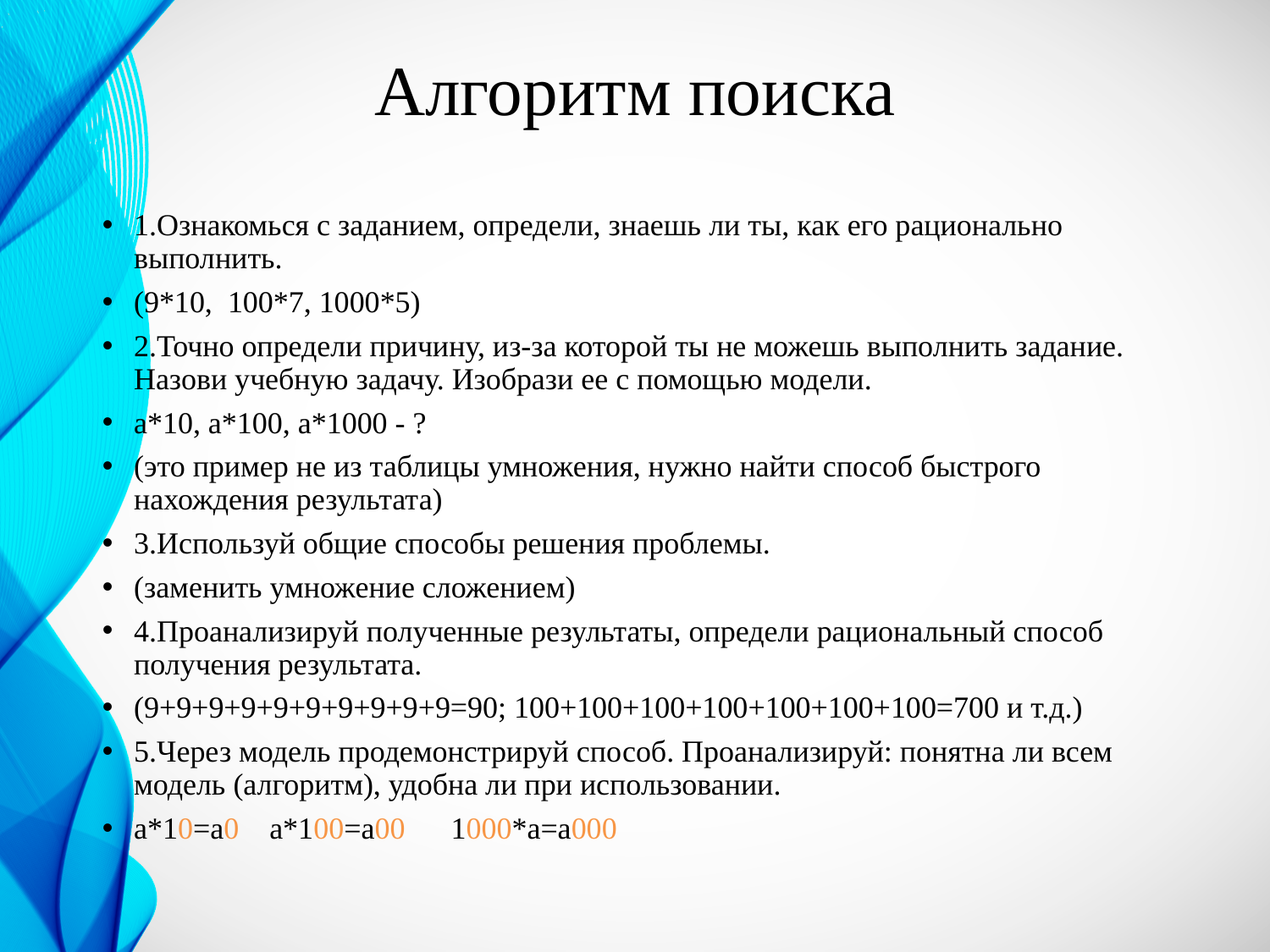

# Алгоритм поиска
1.Ознакомься с заданием, определи, знаешь ли ты, как его рационально выполнить.
(9*10,  100*7, 1000*5)
2.Точно определи причину, из-за которой ты не можешь выполнить задание. Назови учебную задачу. Изобрази ее с помощью модели.
а*10, а*100, а*1000 - ?
(это пример не из таблицы умножения, нужно найти способ быстрого нахождения результата)
3.Используй общие способы решения проблемы.
(заменить умножение сложением)
4.Проанализируй полученные результаты, определи рациональный способ получения результата.
(9+9+9+9+9+9+9+9+9+9=90; 100+100+100+100+100+100+100=700 и т.д.)
5.Через модель продемонстрируй способ. Проанализируй: понятна ли всем модель (алгоритм), удобна ли при использовании.
а*10=а0    а*100=а00      1000*а=а000